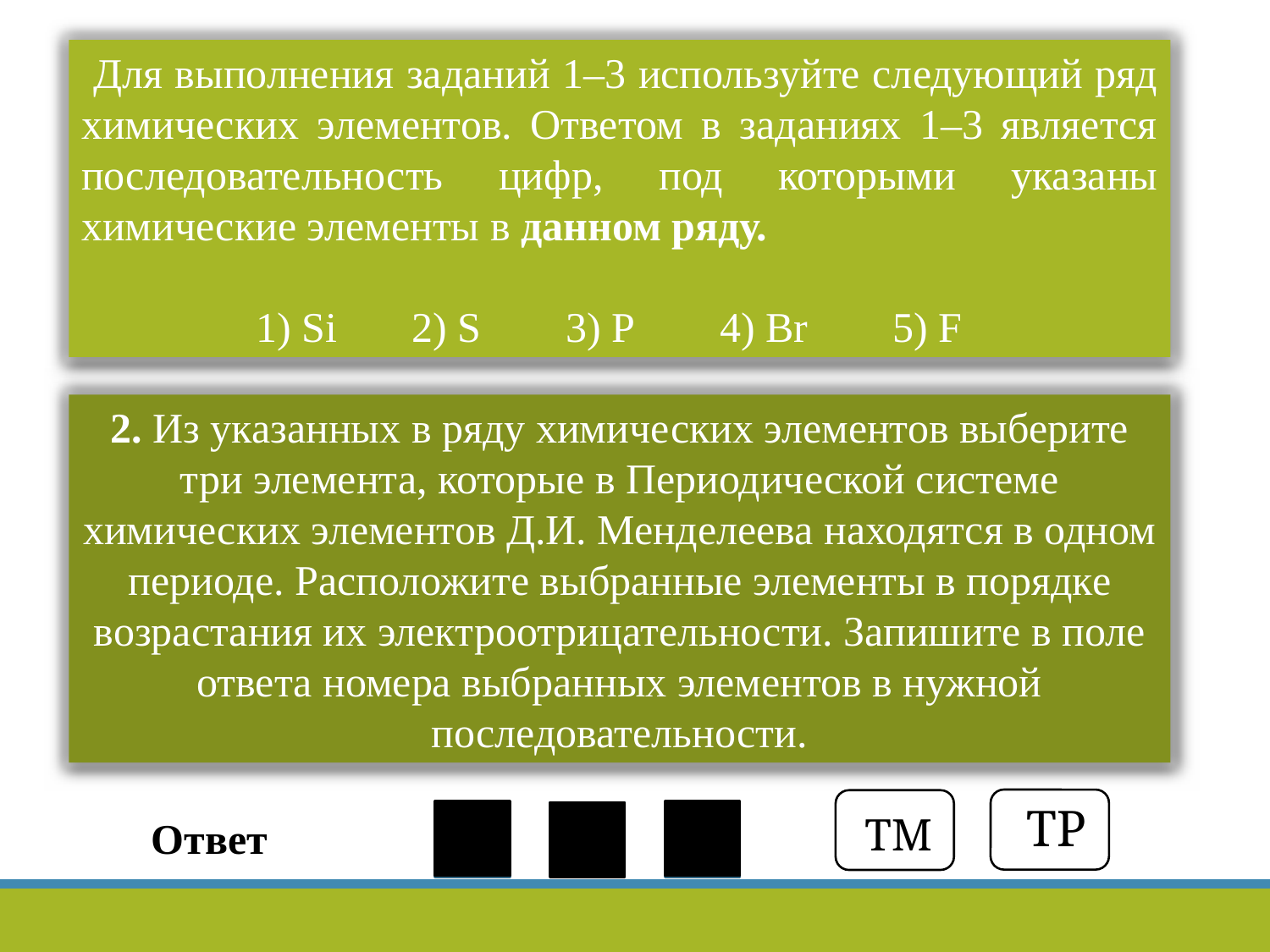

Для выполнения заданий 1–3 используйте следующий ряд химических элементов. Ответом в заданиях 1–3 является последовательность цифр, под которыми указаны химические элементы в данном ряду.

1) Si       2) S        3) P        4) Br        5) F
2. Из указанных в ряду химических элементов выберите три элемента, которые в Периодической системе химических элементов Д.И. Менделеева находятся в одном периоде. Расположите выбранные элементы в порядке возрастания их электроотрицательности. Запишите в поле ответа номера выбранных элементов в нужной последовательности.
ТР
ТМ

1
3

2
   Ответ